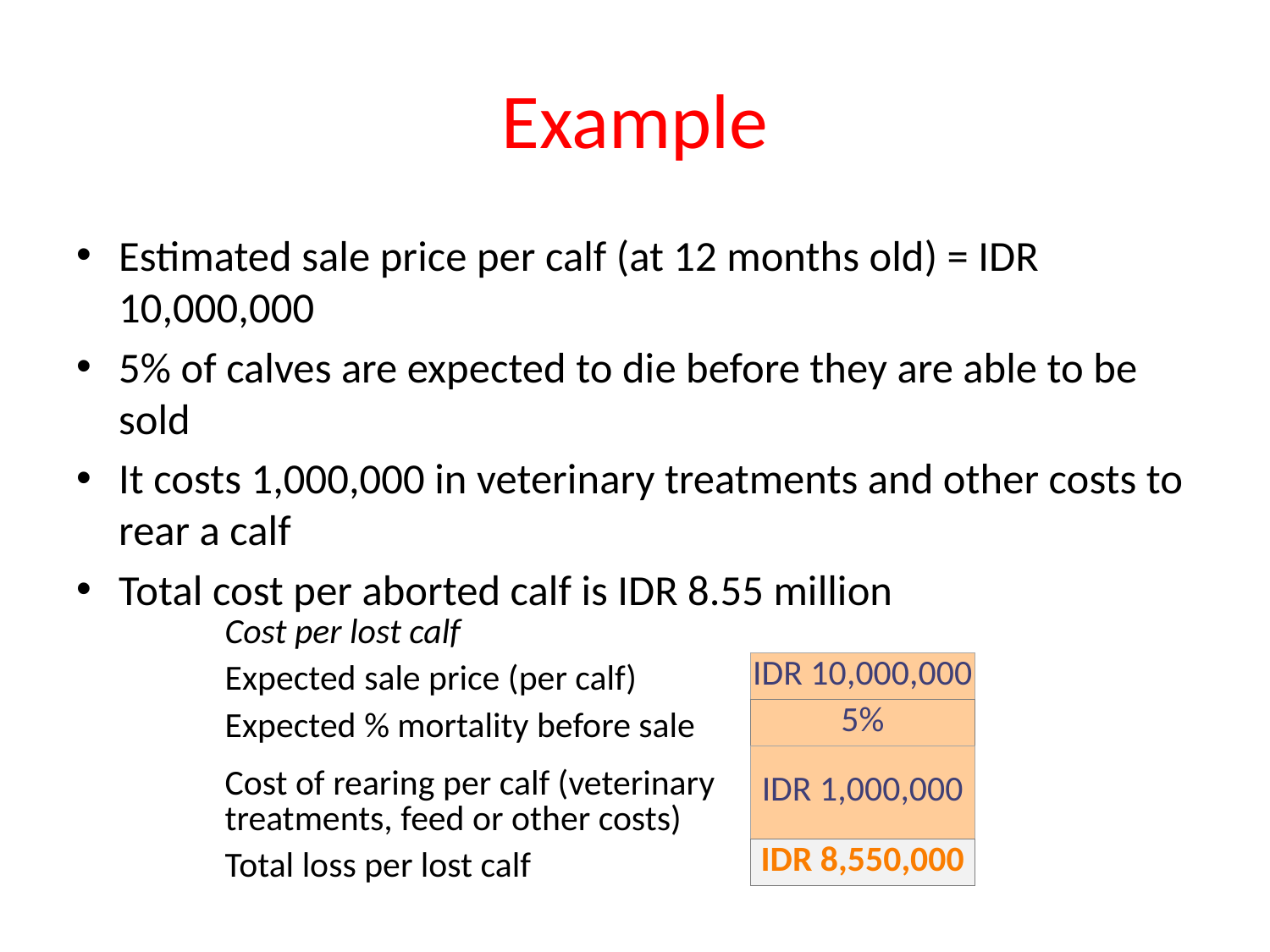

# Example
Estimated sale price per calf (at 12 months old) = IDR 10,000,000
5% of calves are expected to die before they are able to be sold
It costs 1,000,000 in veterinary treatments and other costs to rear a calf
Total cost per aborted calf is IDR 8.55 million
| Cost per lost calf |  |
| --- | --- |
| Expected sale price (per calf) | IDR 10,000,000 |
| Expected % mortality before sale | 5% |
| Cost of rearing per calf (veterinary treatments, feed or other costs) | IDR 1,000,000 |
| Total loss per lost calf | IDR 8,550,000 |